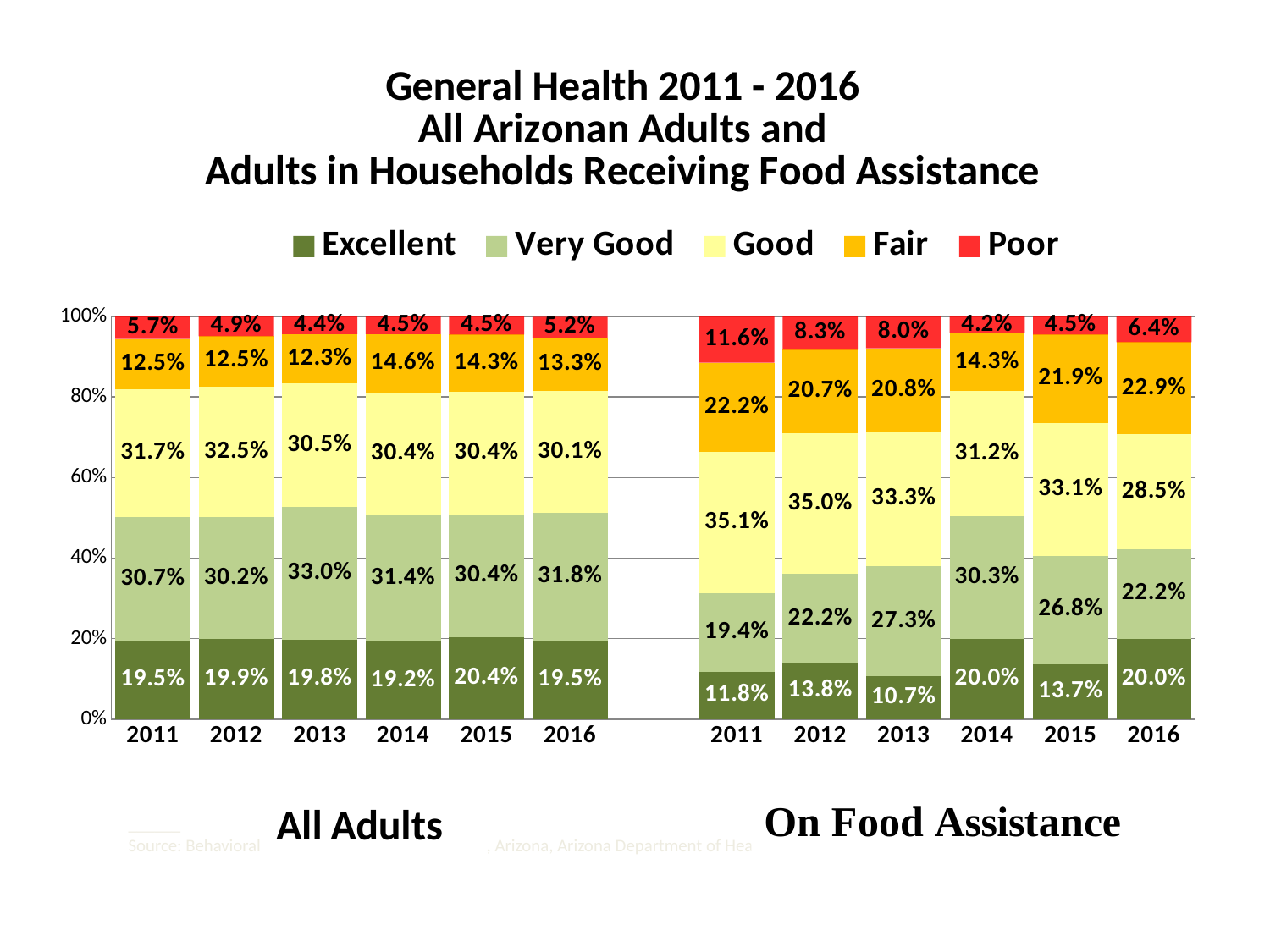

### Chart: General Health 2011 - 2016
All Arizonan Adults and
Adults in Households Receiving Food Assistance

| Category | Excellent | Very Good | Good | Fair | Poor |
|---|---|---|---|---|---|
| 2011 | 0.195 | 0.307 | 0.317 | 0.125 | 0.057 |
| 2012 | 0.199 | 0.302 | 0.325 | 0.125 | 0.049 |
| 2013 | 0.198 | 0.33 | 0.305 | 0.123 | 0.044 |
| 2014 | 0.192 | 0.314 | 0.304 | 0.146 | 0.045 |
| 2015 | 0.204 | 0.304 | 0.304 | 0.143 | 0.045 |
| 2016 | 0.195 | 0.318 | 0.301 | 0.133 | 0.052 |
|  | None | None | None | None | None |
| 2011 | 0.118 | 0.194 | 0.351 | 0.222 | 0.116 |
| 2012 | 0.138 | 0.222 | 0.35 | 0.207 | 0.083 |
| 2013 | 0.107 | 0.273 | 0.333 | 0.208 | 0.08 |
| 2014 | 0.2 | 0.303 | 0.312 | 0.143 | 0.042 |
| 2015 | 0.137 | 0.268 | 0.331 | 0.219 | 0.045 |
| 2016 | 0.2 | 0.222 | 0.285 | 0.229 | 0.064 |
______
Source: Behavioral Risk Factor Surveillance System, Arizona, Arizona Department of Health Services.